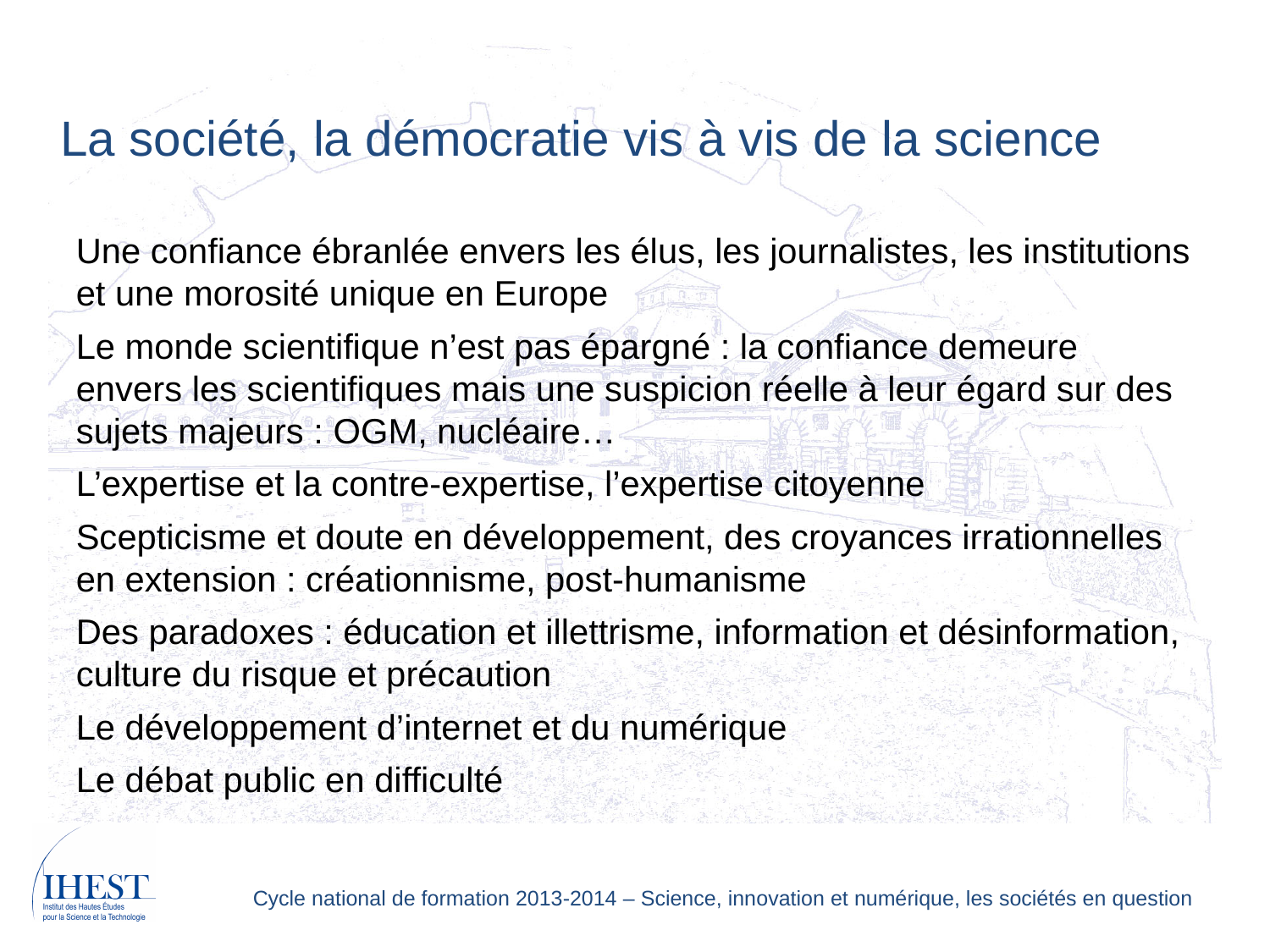

La société, la démocratie vis à vis de la science
Une confiance ébranlée envers les élus, les journalistes, les institutions et une morosité unique en Europe
Le monde scientifique n’est pas épargné : la confiance demeure envers les scientifiques mais une suspicion réelle à leur égard sur des sujets majeurs : OGM, nucléaire…
L’expertise et la contre-expertise, l’expertise citoyenne
Scepticisme et doute en développement, des croyances irrationnelles en extension : créationnisme, post-humanisme
Des paradoxes : éducation et illettrisme, information et désinformation, culture du risque et précaution
Le développement d’internet et du numérique
Le débat public en difficulté

Loi d’orientation pour la recherche et l’enseignement supérieur
Loi de décentralisation
Rénovation du système de transfert et d’innovation, rapport Tambourin/Beylat
Politiques de site
SNRI 2 : France 2020, agenda stratégique et alliances